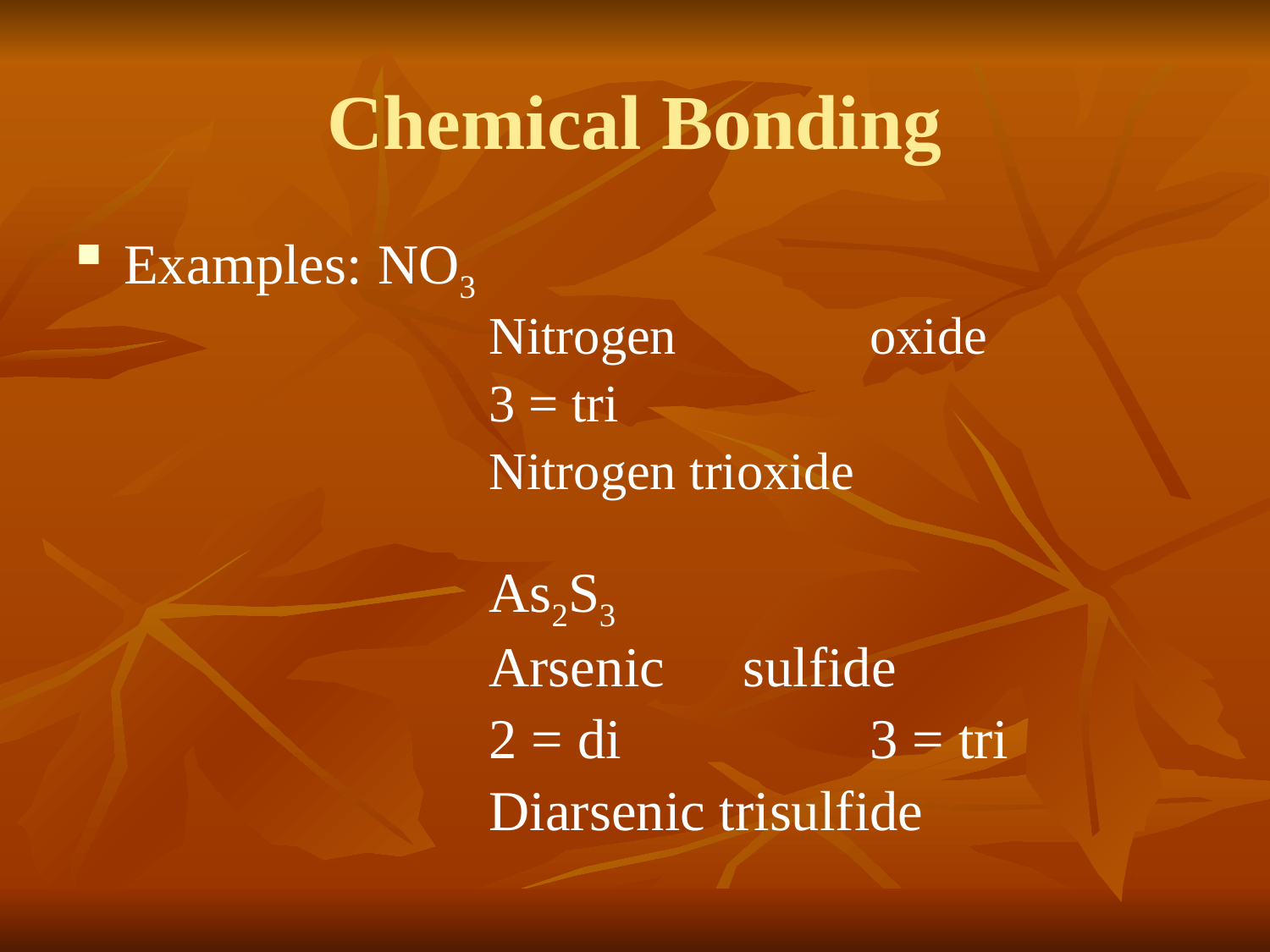

# Chemical Bonding
Examples:	NO3
		Nitrogen		oxide
		3 = tri
		Nitrogen trioxide

		As2S3
		Arsenic	sulfide
		2 = di		3 = tri
		Diarsenic trisulfide